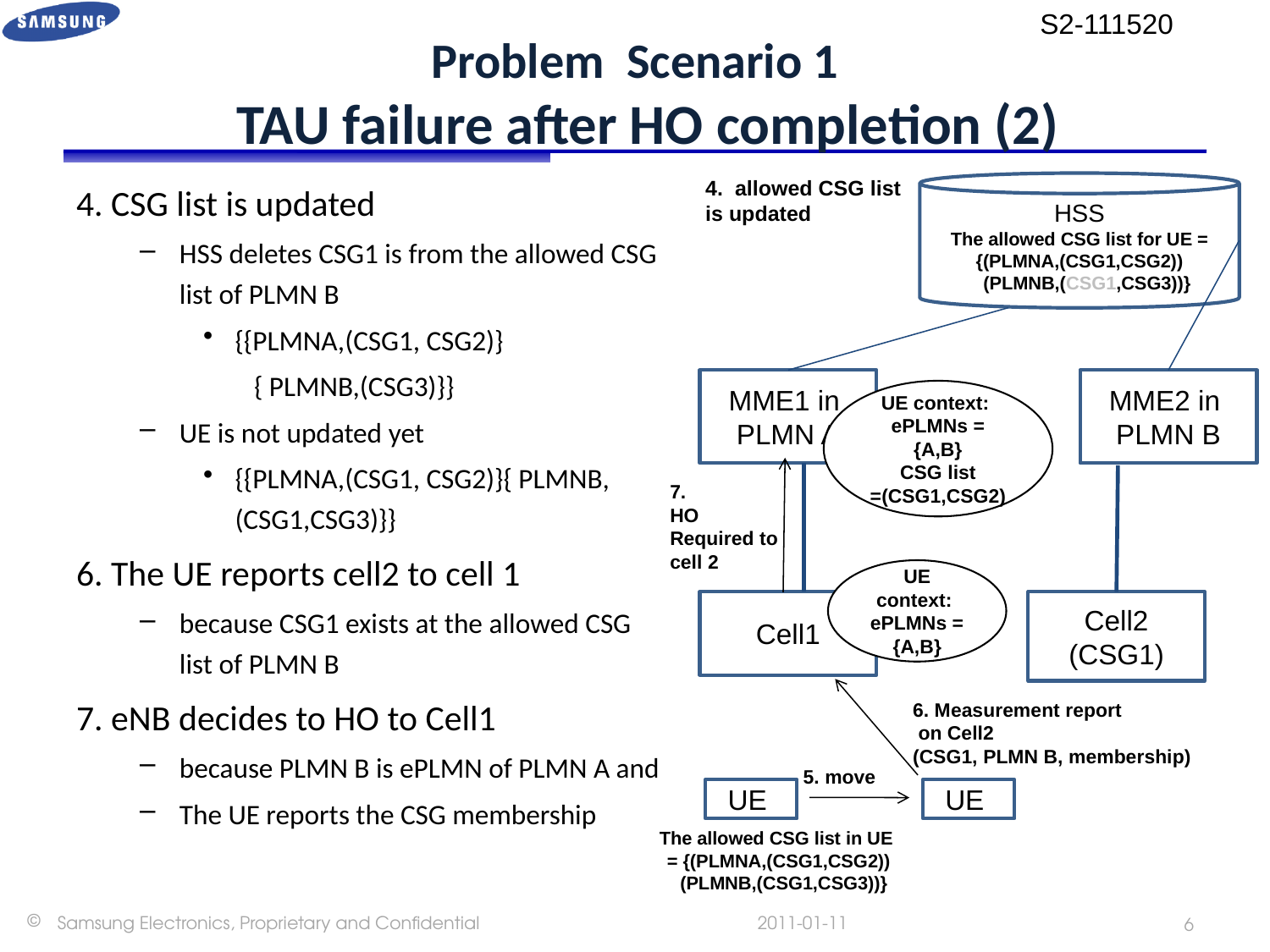

S2-111520
# Problem  Scenario 1 TAU failure after HO completion (2)
4. CSG list is updated
HSS deletes CSG1 is from the allowed CSG list of PLMN B
{{PLMNA,(CSG1, CSG2)}
        { PLMNB,(CSG3)}}
UE is not updated yet
{{PLMNA,(CSG1, CSG2)}{ PLMNB,(CSG1,CSG3)}}
6. The UE reports cell2 to cell 1
because CSG1 exists at the allowed CSG list of PLMN B
7. eNB decides to HO to Cell1
because PLMN B is ePLMN of PLMN A and
The UE reports the CSG membership

4.  allowed CSG list is updated
HSS
The allowed CSG list for UE = {(PLMNA,(CSG1,CSG2))
    (PLMNB,(CSG1,CSG3))}
MME1 in  PLMN A
MME2 in  PLMN B
Cell1
Cell2 (CSG1)
UE
The allowed CSG list in UE
 = {(PLMNA,(CSG1,CSG2))
    (PLMNB,(CSG1,CSG3))}
UE context:
ePLMNs = {A,B}
CSG list =(CSG1,CSG2)
7.
HO Required to cell 2
UE context:
ePLMNs = {A,B}
6. Measurement report
 on Cell2
(CSG1, PLMN B, membership)
5. move
UE
2011-01-11
6